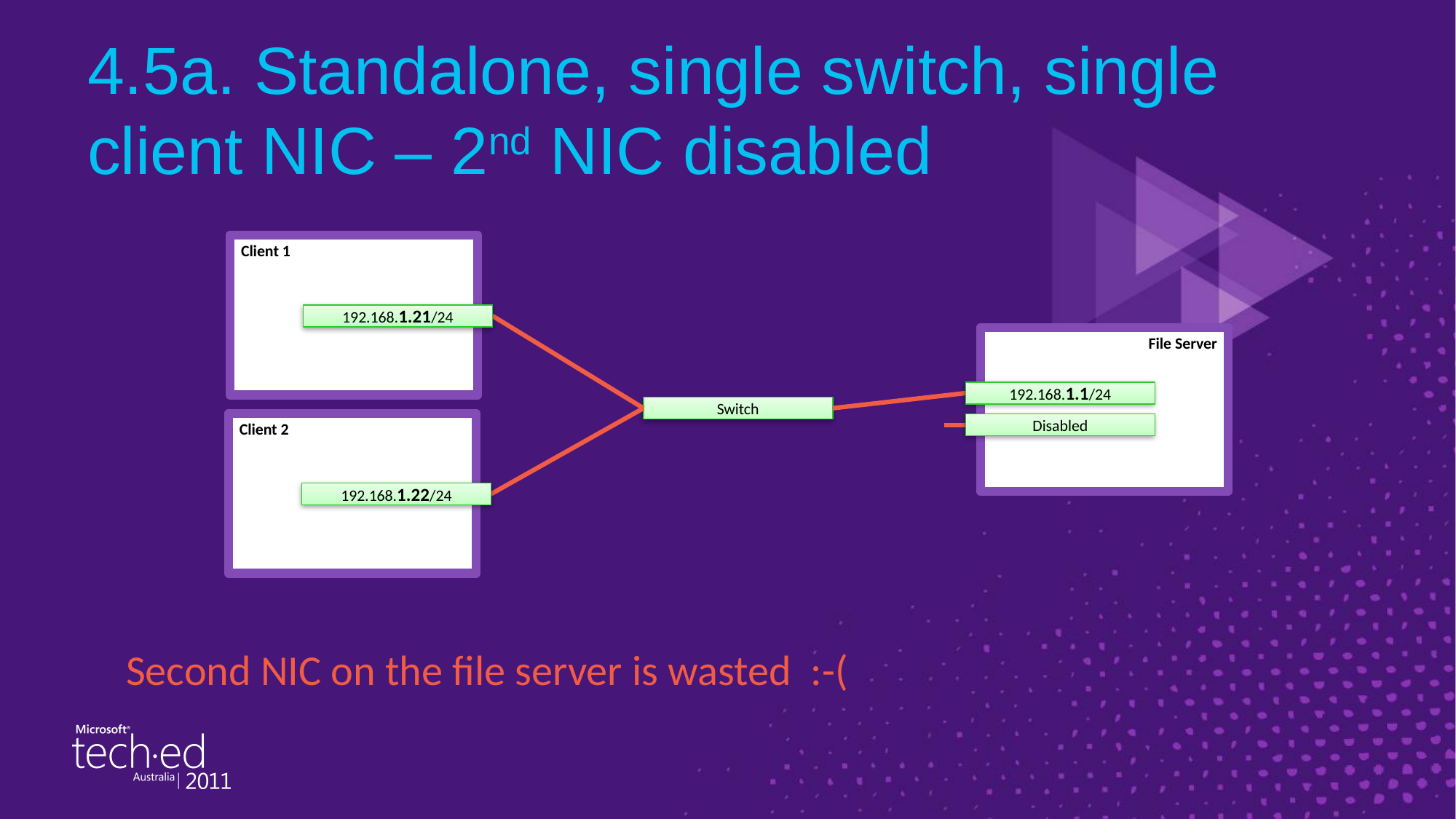

# 4.5a. Standalone, single switch, single client NIC – 2nd NIC disabled
Client 1
192.168.1.21/24
File Server
192.168.1.1/24
Switch
Client 2
Disabled
192.168.1.22/24
Second NIC on the file server is wasted  :-(